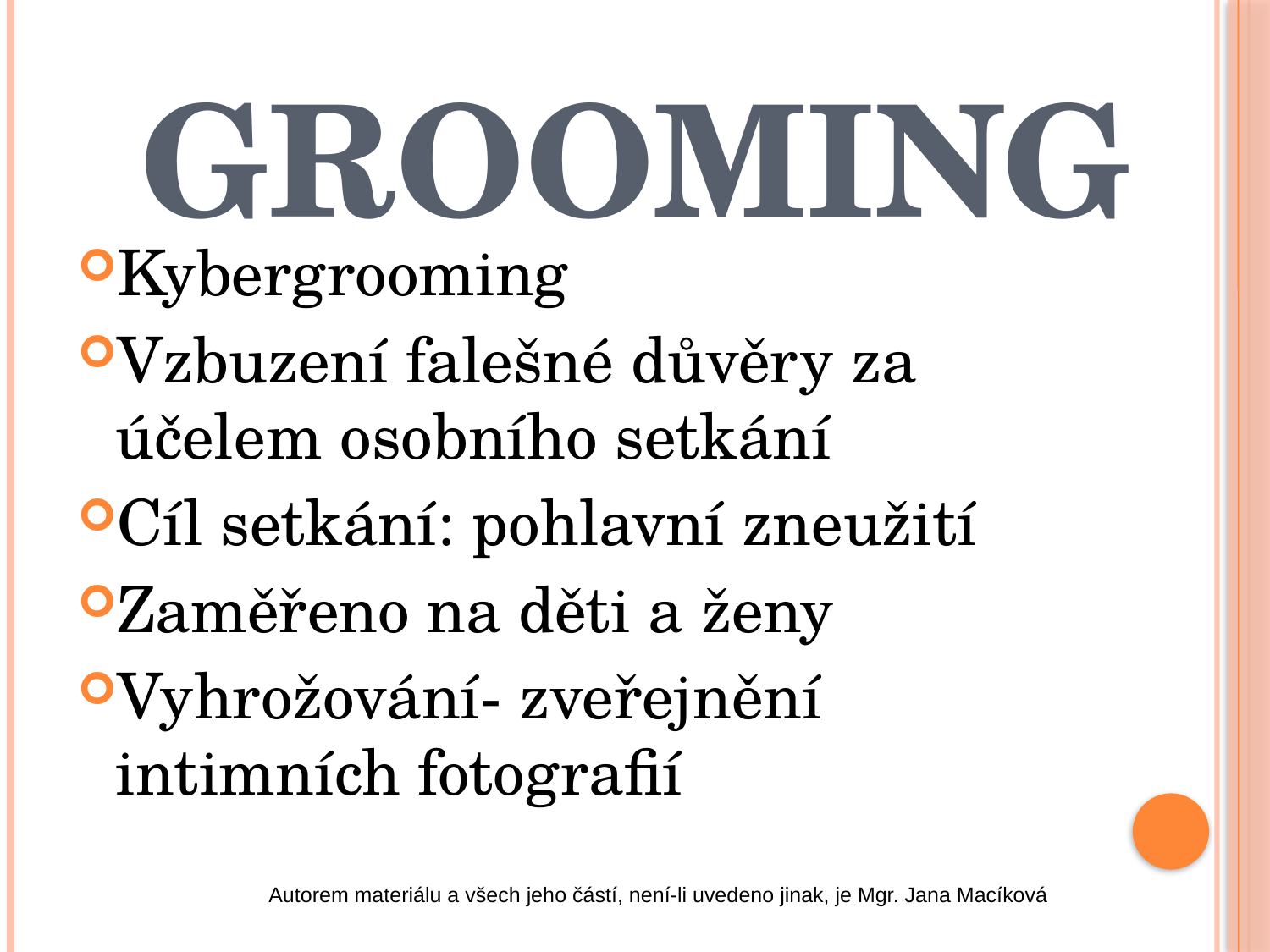

# grooming
Kybergrooming
Vzbuzení falešné důvěry za účelem osobního setkání
Cíl setkání: pohlavní zneužití
Zaměřeno na děti a ženy
Vyhrožování- zveřejnění intimních fotografií

Autorem materiálu a všech jeho částí, není-li uvedeno jinak, je Mgr. Jana Macíková